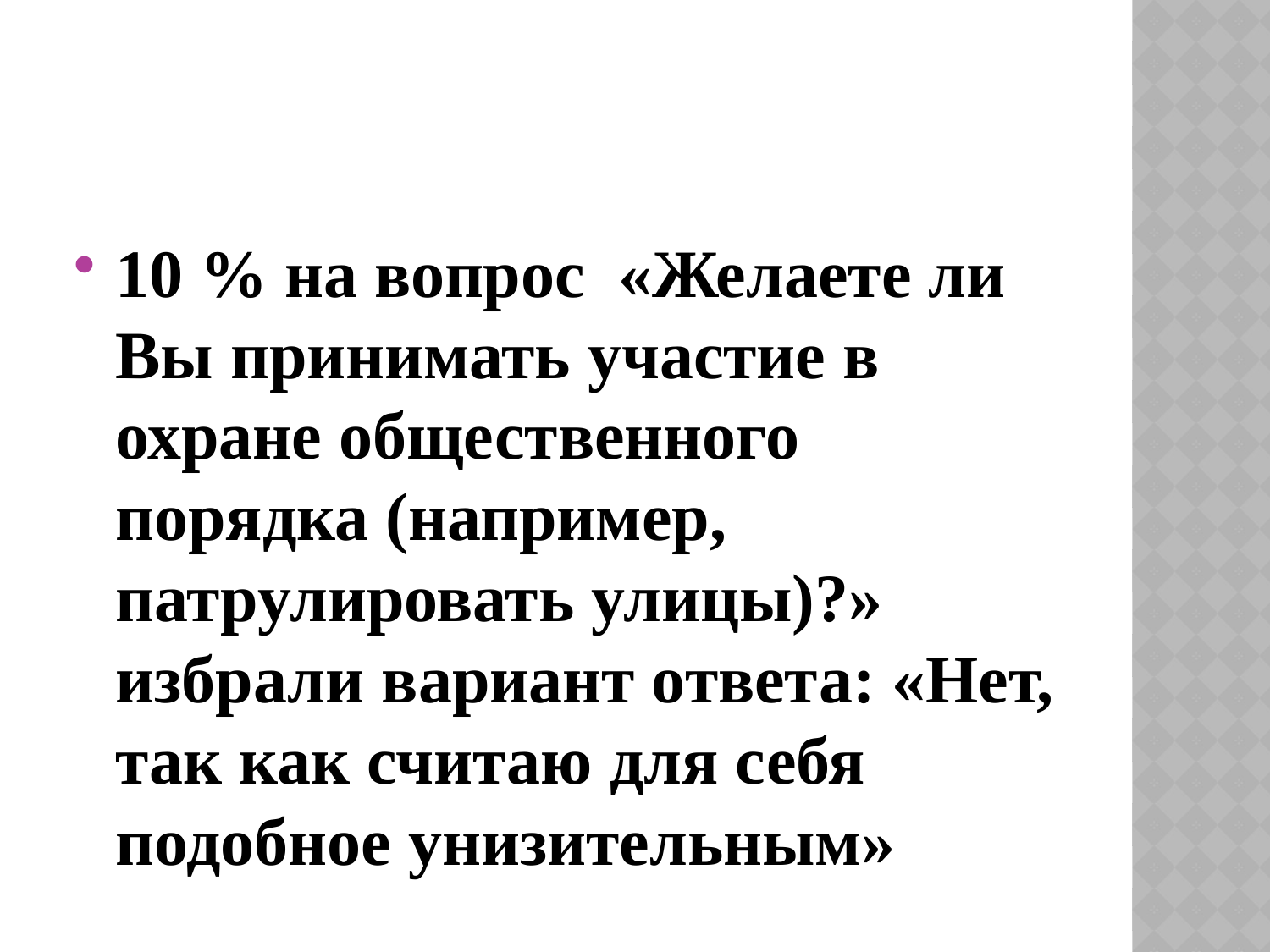

#
10 % на вопрос  «Желаете ли Вы принимать участие в охране общественного порядка (например, патрулировать улицы)?» избрали вариант ответа: «Нет, так как считаю для себя подобное унизительным»